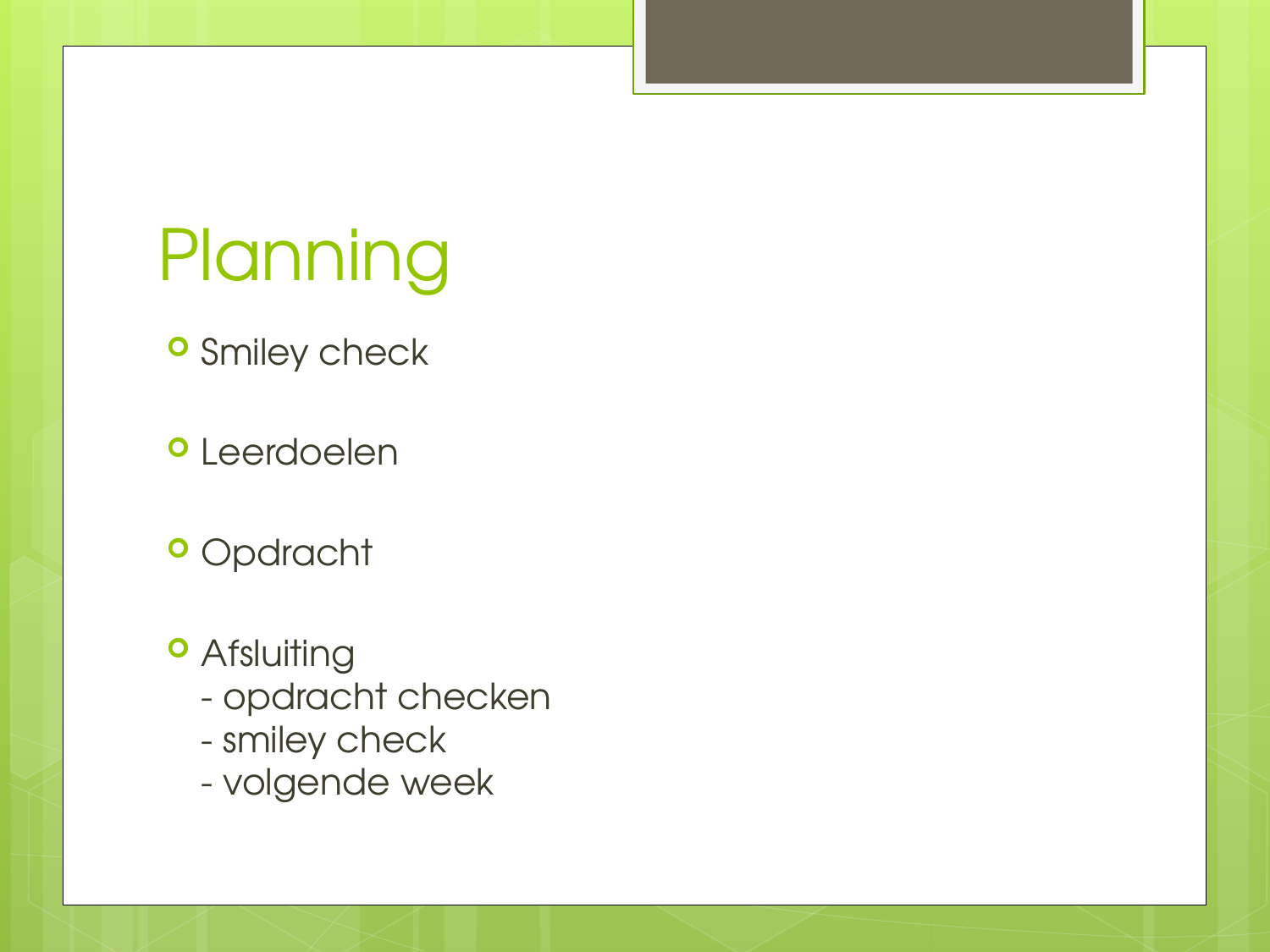

# Planning
Smiley check

Leerdoelen

Opdracht

Afsluiting
- opdracht checken
- smiley check
- volgende week